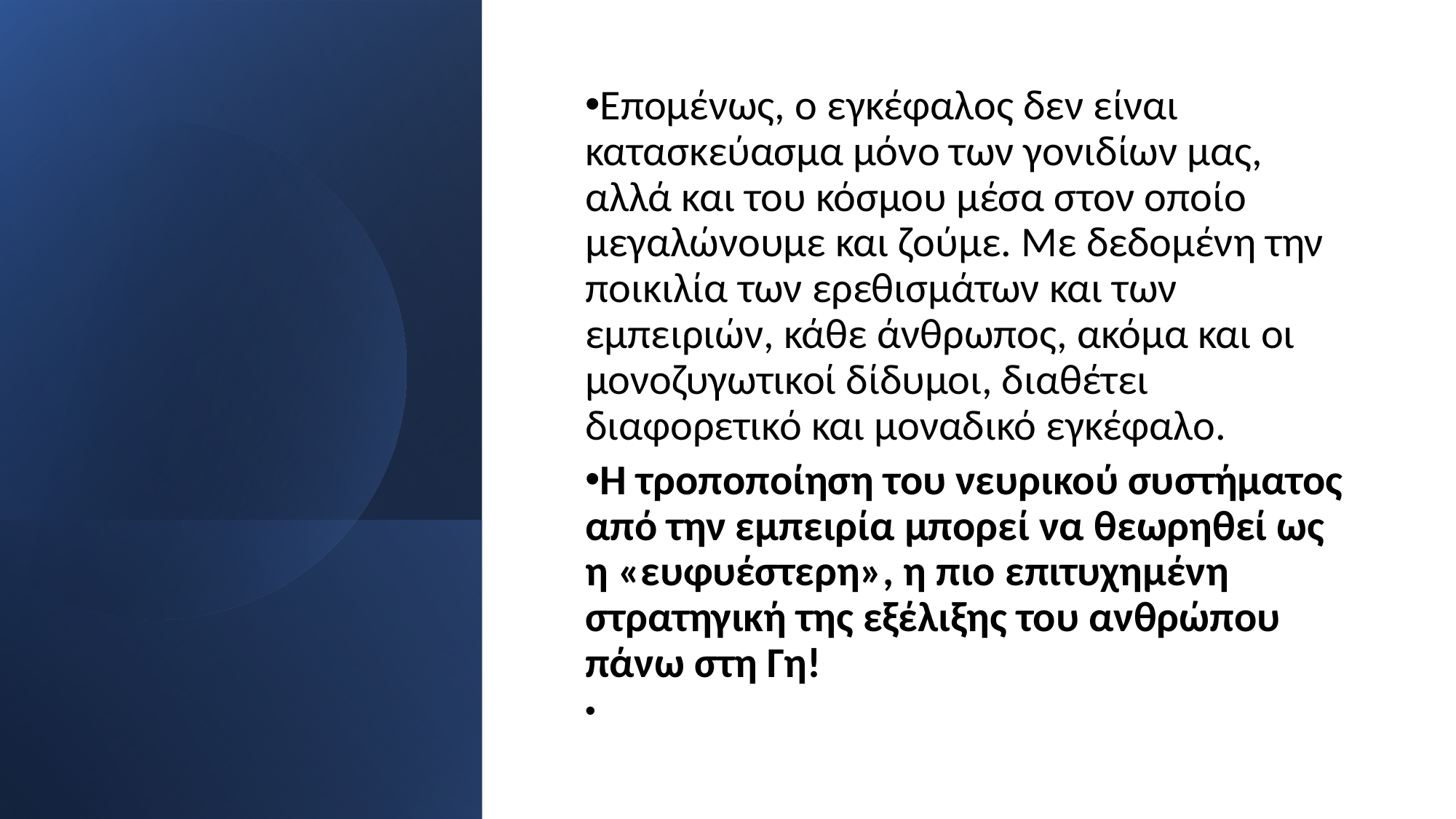

Επομένως, ο εγκέφαλος δεν είναι κατασκεύασμα μόνο των γονιδίων μας, αλλά και του κόσμου μέσα στον οποίο μεγαλώνουμε και ζούμε. Με δεδομένη την ποικιλία των ερεθισμάτων και των εμπειριών, κάθε άνθρωπος, ακόμα και οι μονοζυγωτικοί δίδυμοι, διαθέτει διαφορετικό και μοναδικό εγκέφαλο.
Η τροποποίηση του νευρικού συστήματος από την εμπειρία μπορεί να θεωρηθεί ως η «ευφυέστερη», η πιο επιτυχημένη  στρατηγική της εξέλιξης του ανθρώπου πάνω στη Γη!